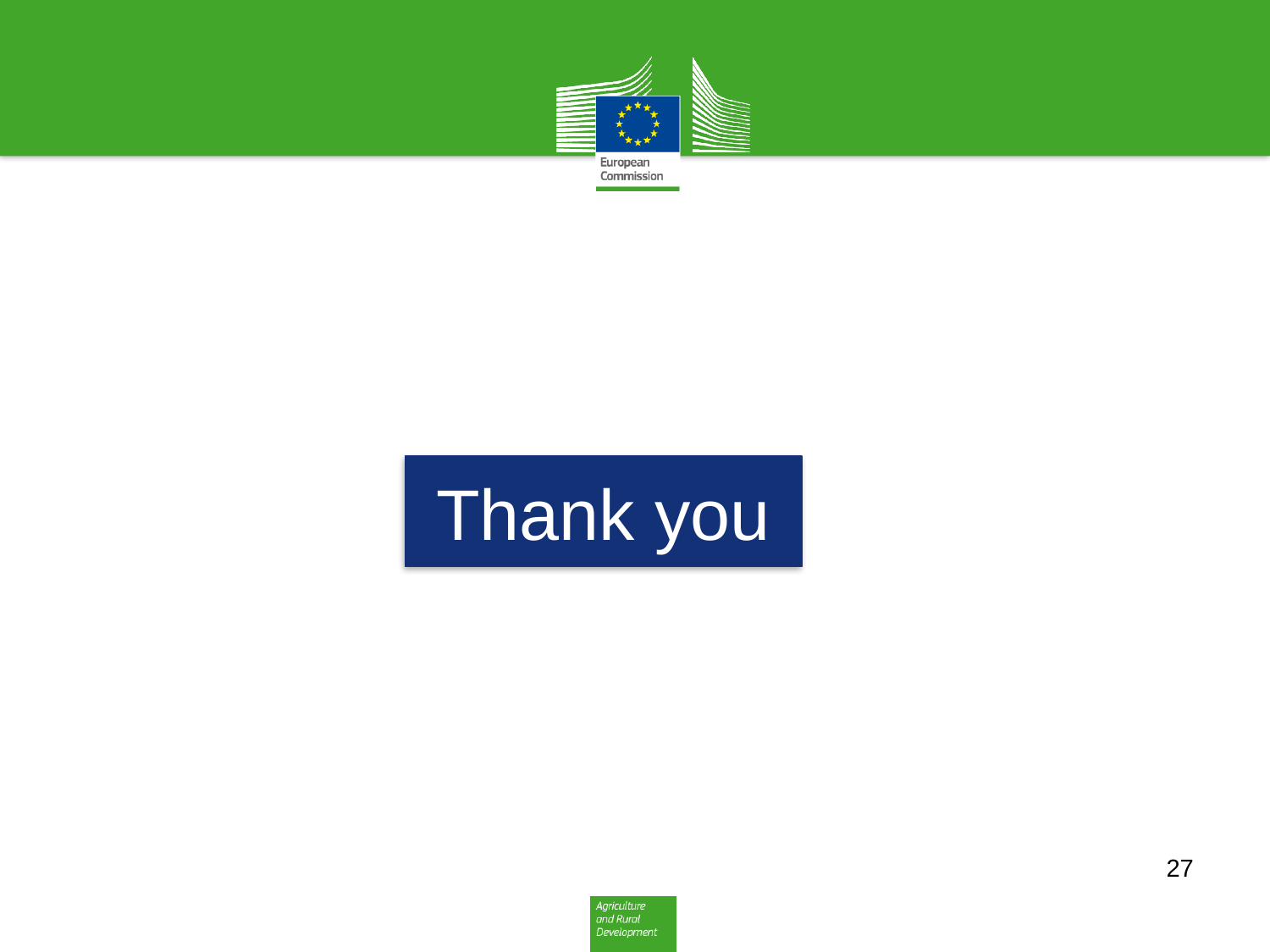

\\net1.cec.eu.int\AGRI\C\4\C5 DATA\5. CEREALES\DASHBOARD\Dashboard_Cereals_Blue.xlsx - 'Dashboard (2)'!W64
#
The end

Thank you
27